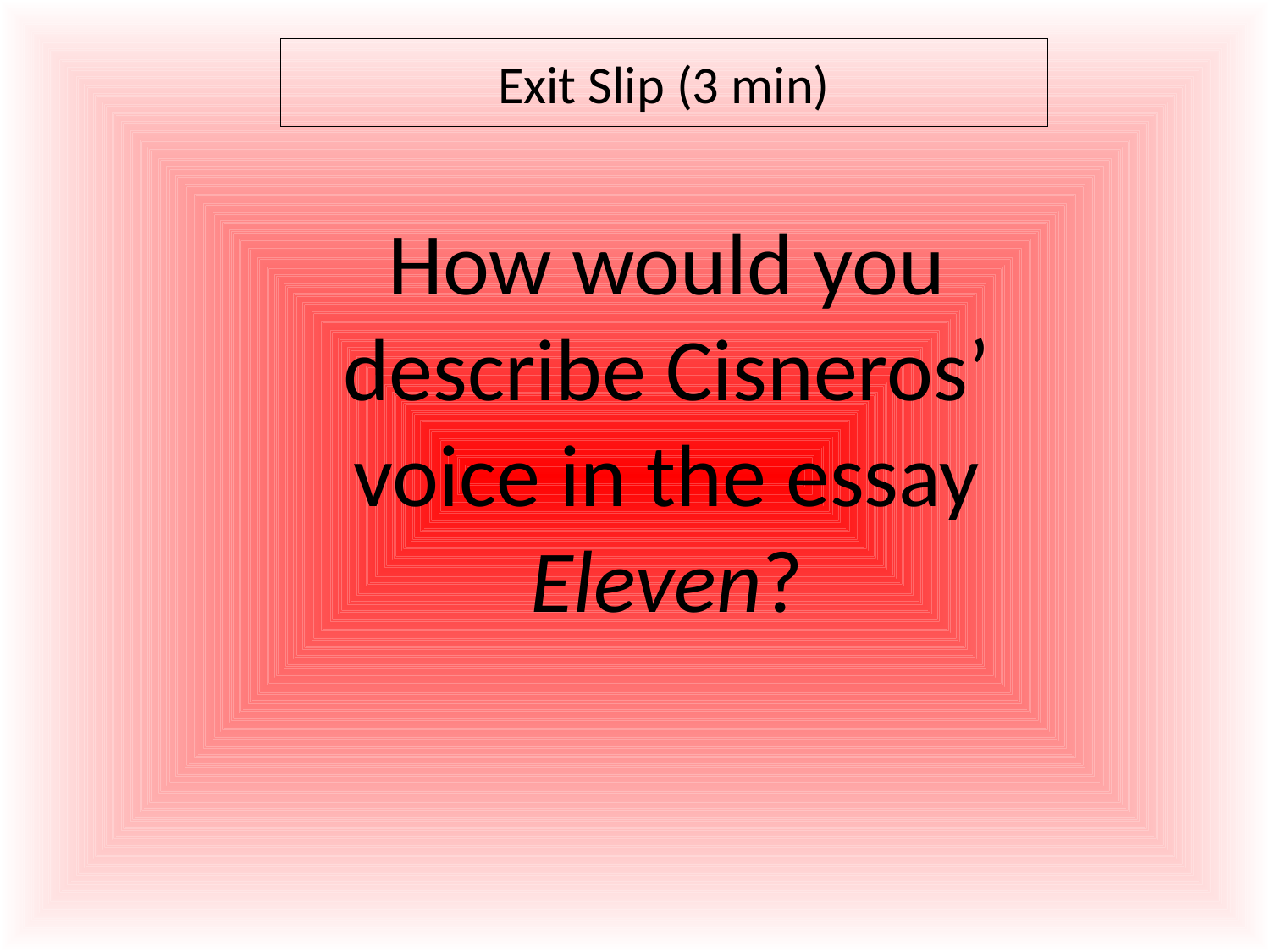

Exit Slip (3 min)
How would you describe Cisneros’ voice in the essay Eleven?